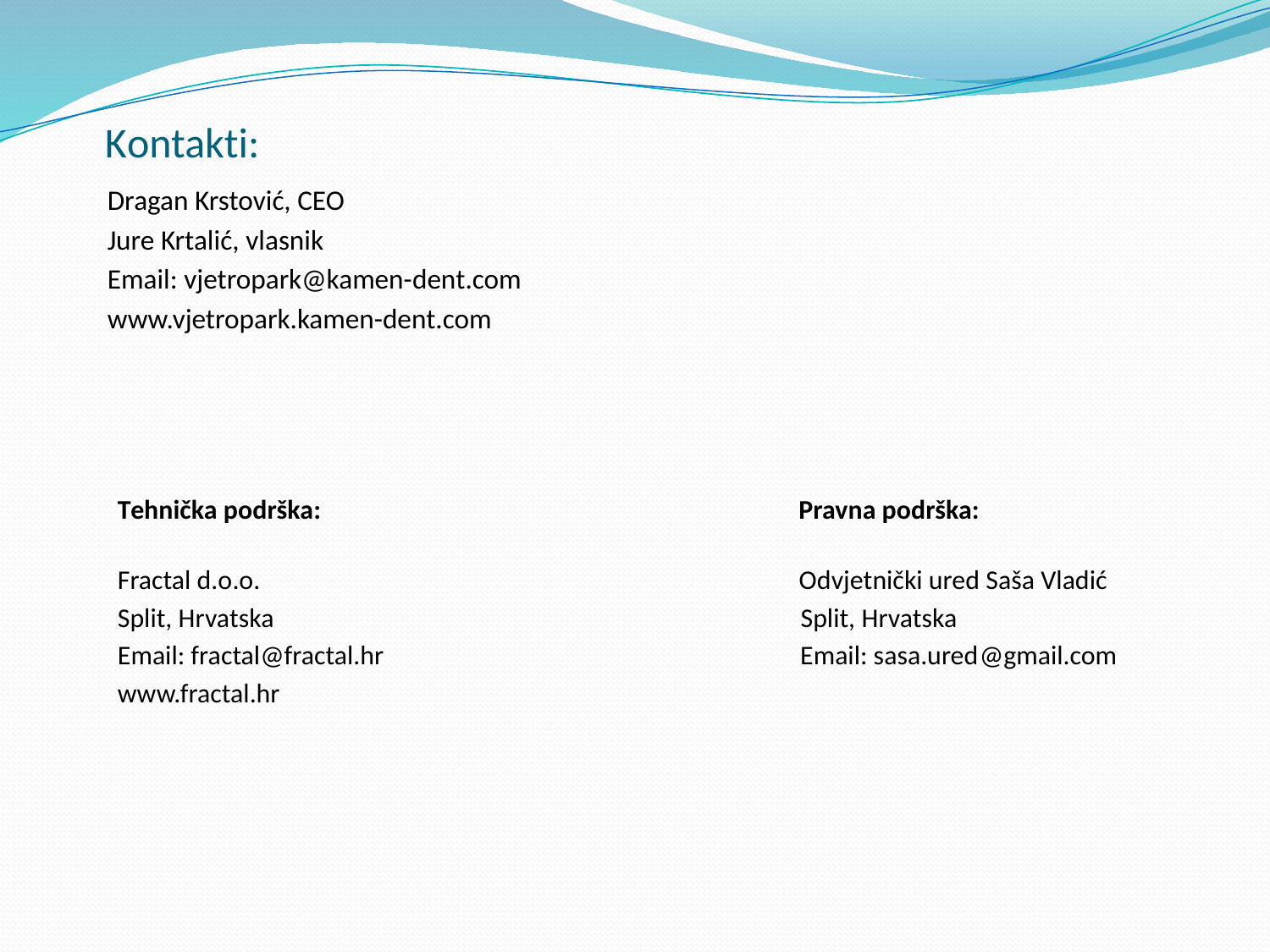

Kontakti:

Dragan Krstović, CEO
Jure Krtalić, vlasnik
Email: vjetropark@kamen-dent.com
www.vjetropark.kamen-dent.com

Tehnička podrška:                                                                              Pravna podrška:
Fractal d.o.o.                                                                                        Odvjetnički ured Saša Vladić
Split, Hrvatska                                                                                      Split, Hrvatska
Email: fractal@fractal.hr                                                                    Email: sasa.ured@gmail.com
www.fractal.hr